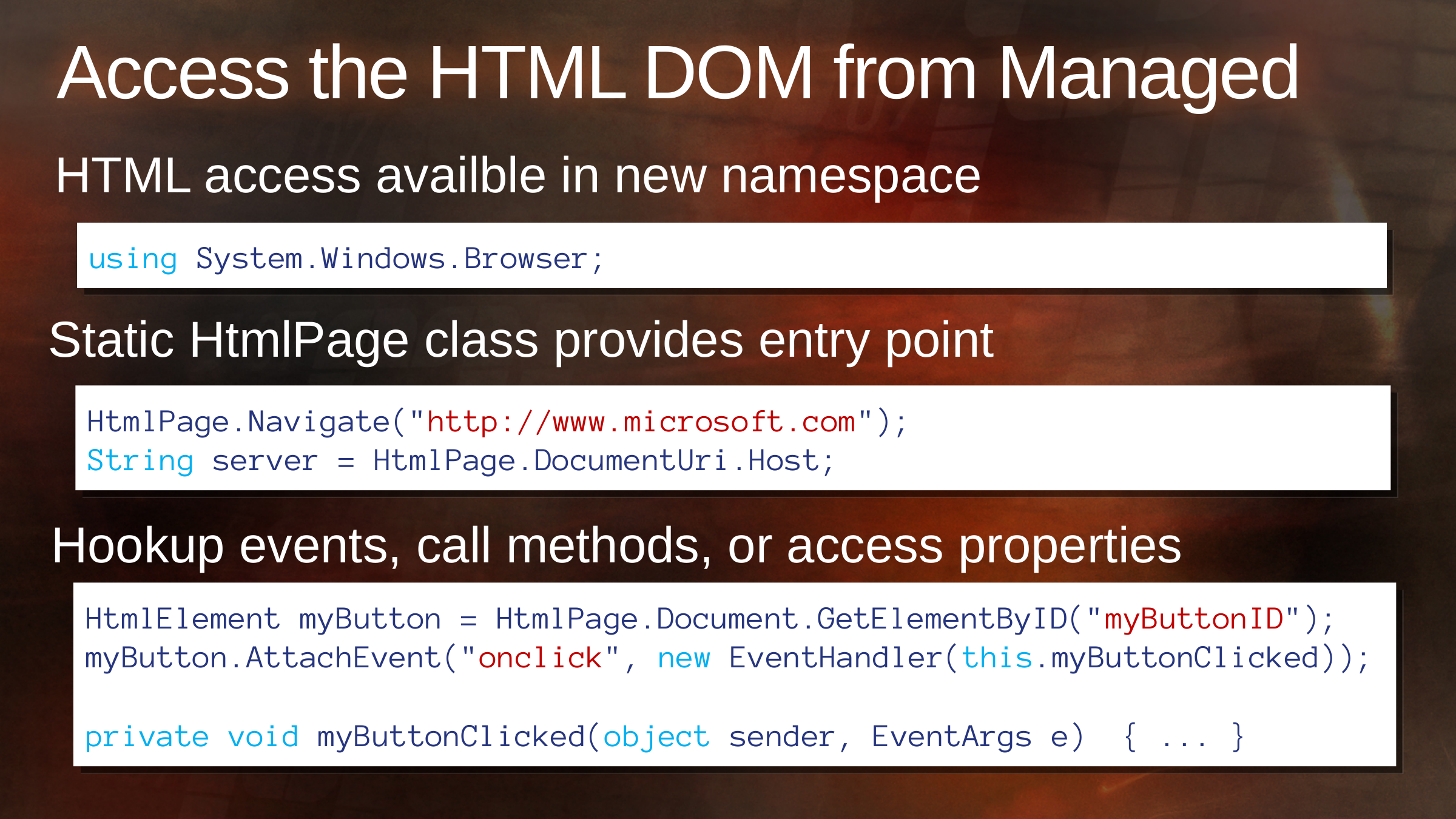

# Access the HTML DOM from Managed
HTML access availble in new namespace
using System.Windows.Browser;
Static HtmlPage class provides entry point
HtmlPage.Navigate("http://www.microsoft.com");
String server = HtmlPage.DocumentUri.Host;
Hookup events, call methods, or access properties
HtmlElement myButton = HtmlPage.Document.GetElementByID("myButtonID");
myButton.AttachEvent("onclick", new EventHandler(this.myButtonClicked));

private void myButtonClicked(object sender, EventArgs e)  { ... }